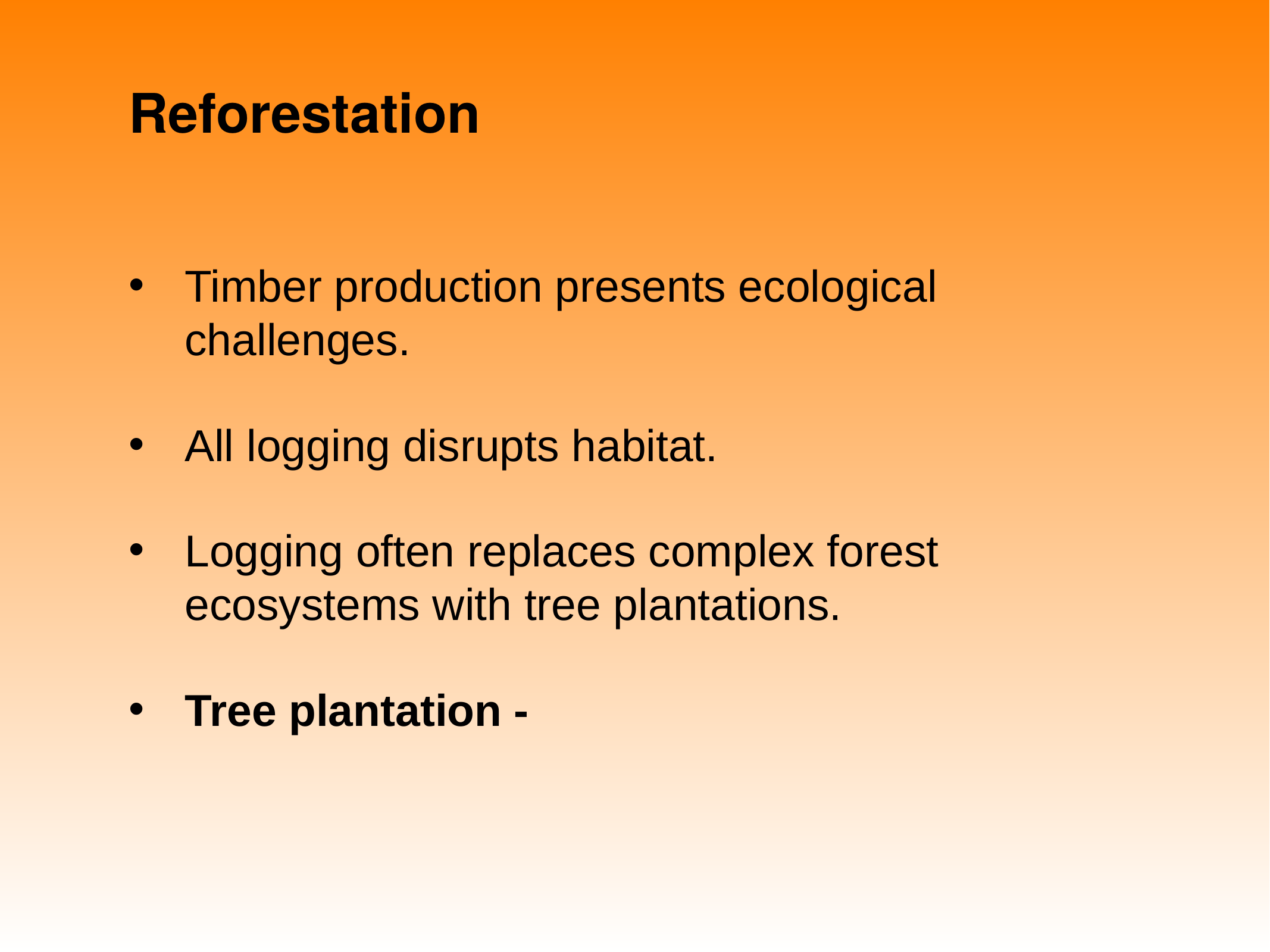

# Reforestation
Timber production presents ecological challenges.
All logging disrupts habitat.
Logging often replaces complex forest ecosystems with tree plantations.
Tree plantation -